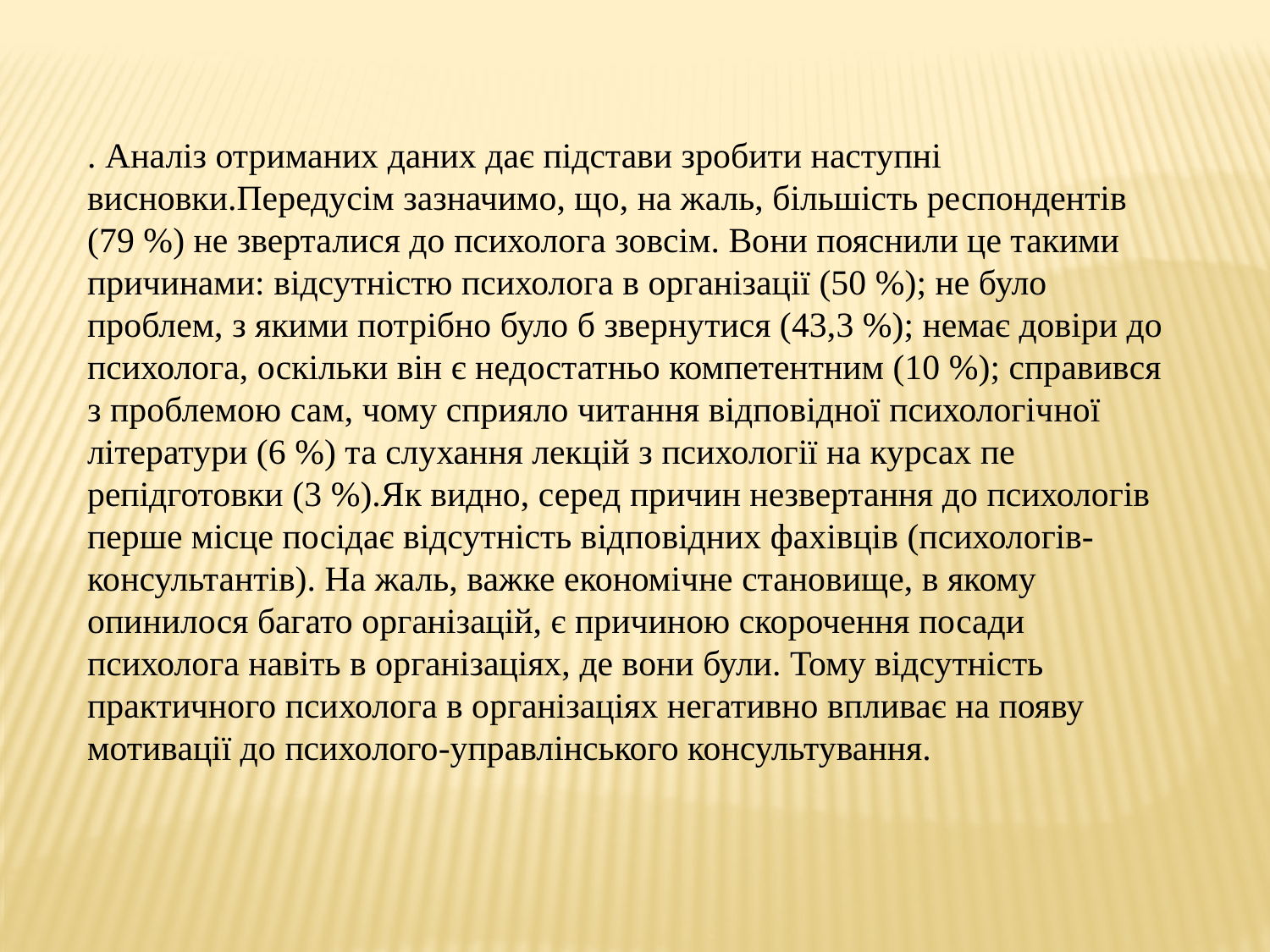

. Аналіз отриманих даних дає підстави зробити наступні висновки.Передусім зазначимо, що, на жаль, більшість респондентів (79 %) не зверталися до психолога зовсім. Вони пояснили це такими причи­нами: відсутністю психолога в організації (50 %); не було проблем, з якими потрібно було б звернутися (43,3 %); немає довіри до пси­холога, оскільки він є недостатньо компетентним (10 %); справив­ся з проблемою сам, чому сприяло читання відповідної психологіч­ної літератури (6 %) та слухання лекцій з психології на курсах пе­репідготовки (3 %).Як видно, серед причин незвертання до психологів перше місце посідає відсутність відповідних фахівців (психологів-консультантів). На жаль, важке економічне становище, в якому опинилося багато організацій, є причиною скорочення посади психолога навіть в органі­заціях, де вони були. Тому відсутність практичного психолога в організаціях негативно впливає на появу мотивації до психолого-управлінського консультування.